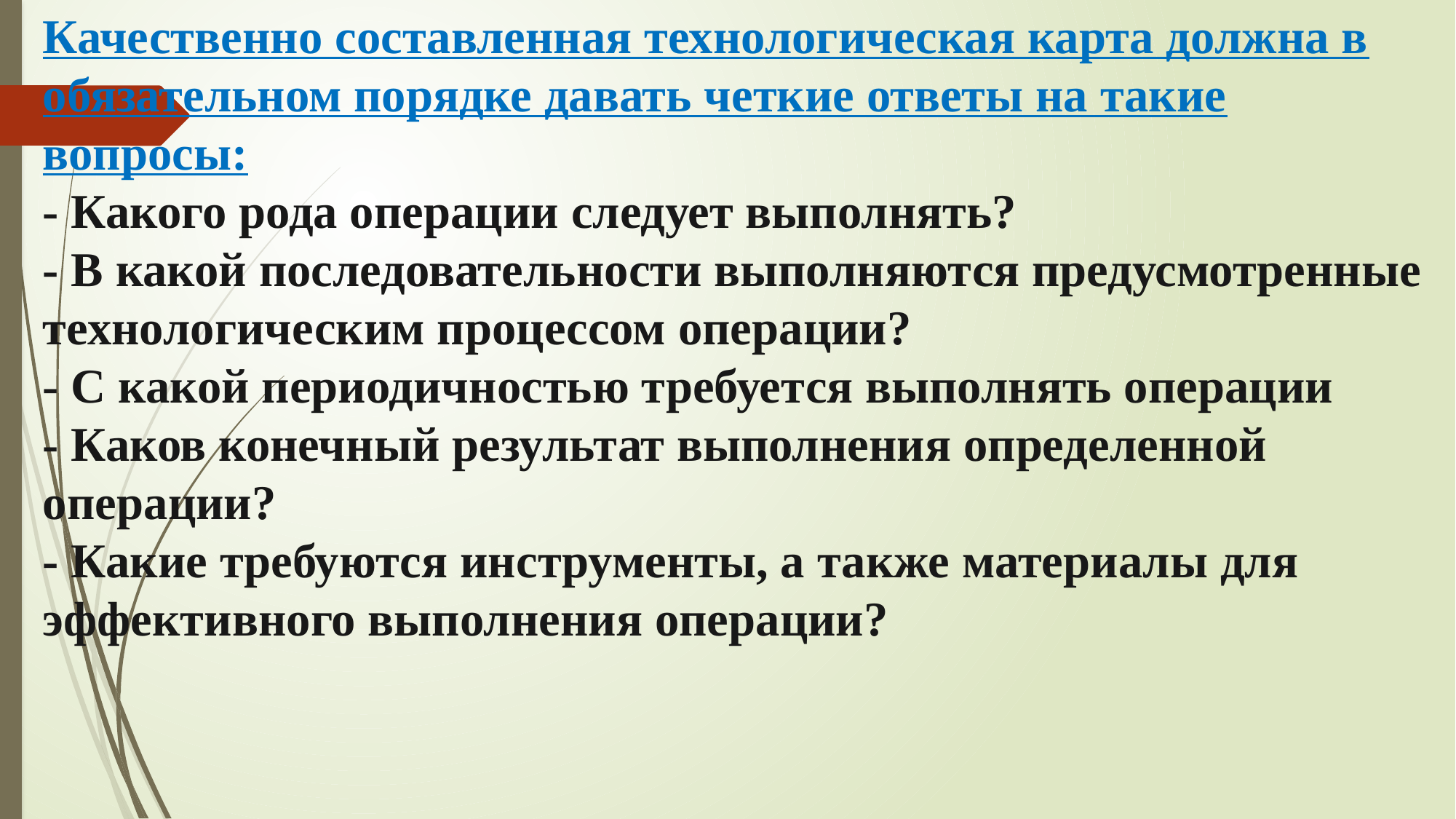

Качественно составленная технологическая карта должна в обязательном порядке давать четкие ответы на такие вопросы:
- Какого рода операции следует выполнять?
- В какой последовательности выполняются предусмотренные технологическим процессом операции?
- С какой периодичностью требуется выполнять операции
- Каков конечный результат выполнения определенной операции?
- Какие требуются инструменты, а также материалы для эффективного выполнения операции?